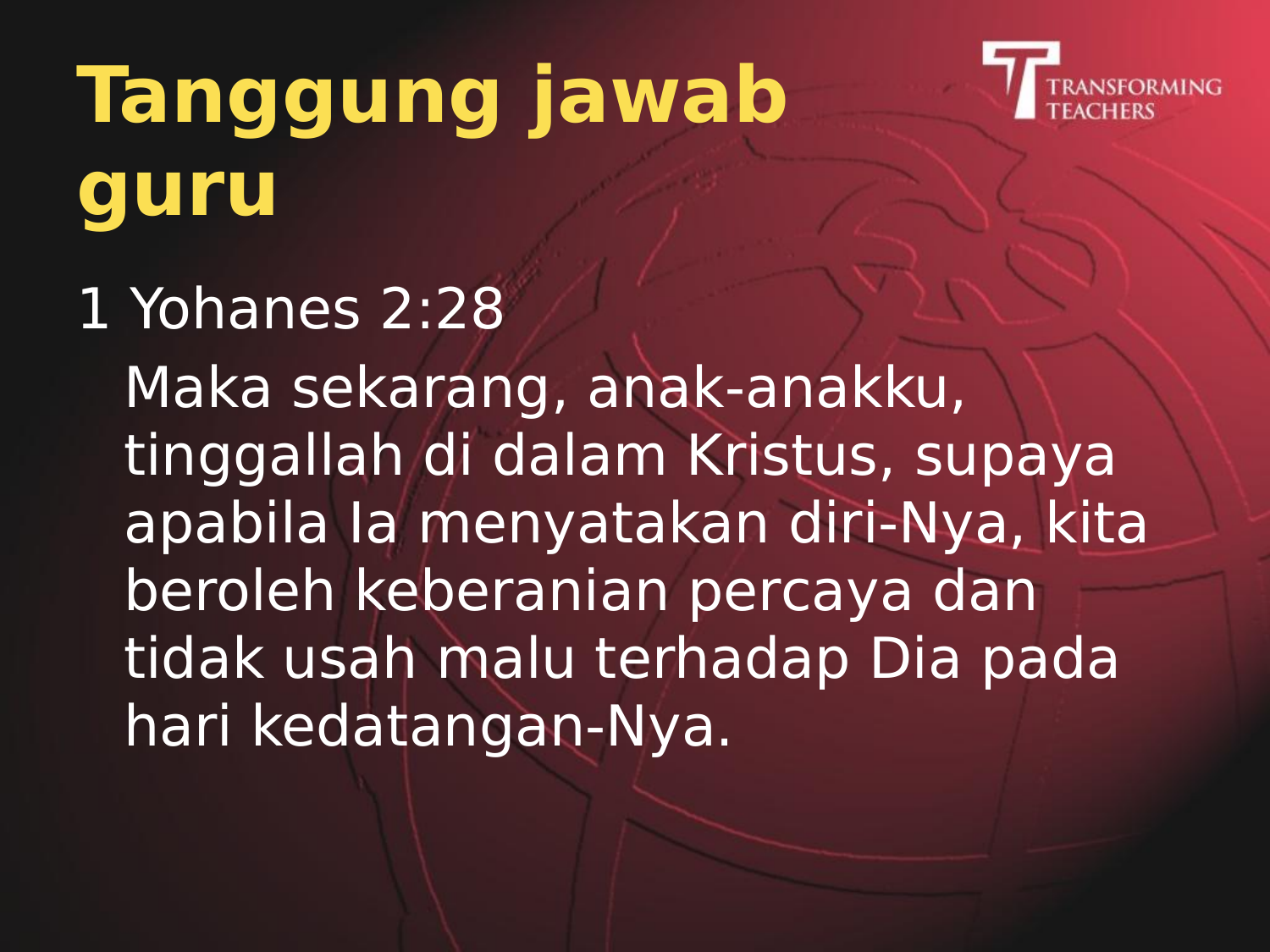

# Tanggung jawab guru
1 Yohanes 2:28
	Maka sekarang, anak-anakku, tinggallah di dalam Kristus, supaya apabila Ia menyatakan diri-Nya, kita beroleh keberanian percaya dan tidak usah malu terhadap Dia pada hari kedatangan-Nya.